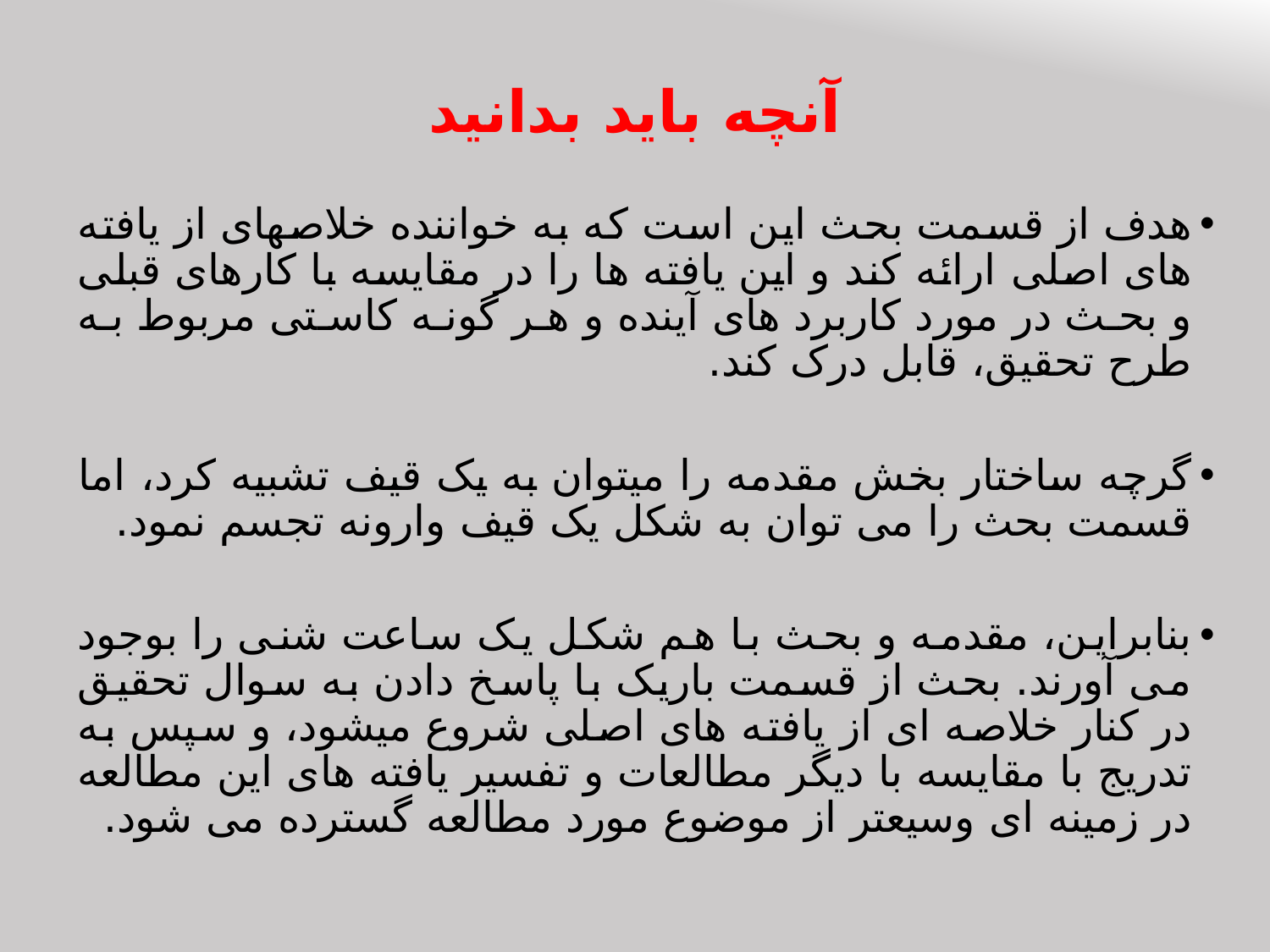

# آنچه باید بدانید
هدف از قسمت بحث این است که به خواننده خلاصه‎ای از یافته های اصلی ارائه کند و این یافته ها را در مقایسه با کارهای قبلی و بحث در مورد کاربرد های آینده و هر گونه کاستی مربوط به طرح تحقیق، قابل درک کند.

گرچه ساختار بخش مقدمه را می‎توان به یک قیف تشبیه کرد، اما قسمت بحث را می توان به شکل یک قیف وارونه تجسم نمود.

بنابراین، مقدمه و بحث با هم شکل یک ساعت شنی را بوجود می آورند. بحث از قسمت باریک با پاسخ دادن به سوال تحقیق در کنار خلاصه ای از یافته های اصلی شروع می‎شود، و سپس به تدریج با مقایسه با دیگر مطالعات و تفسیر یافته های این مطالعه در زمینه ای وسیع‎تر از موضوع مورد مطالعه گسترده می شود.